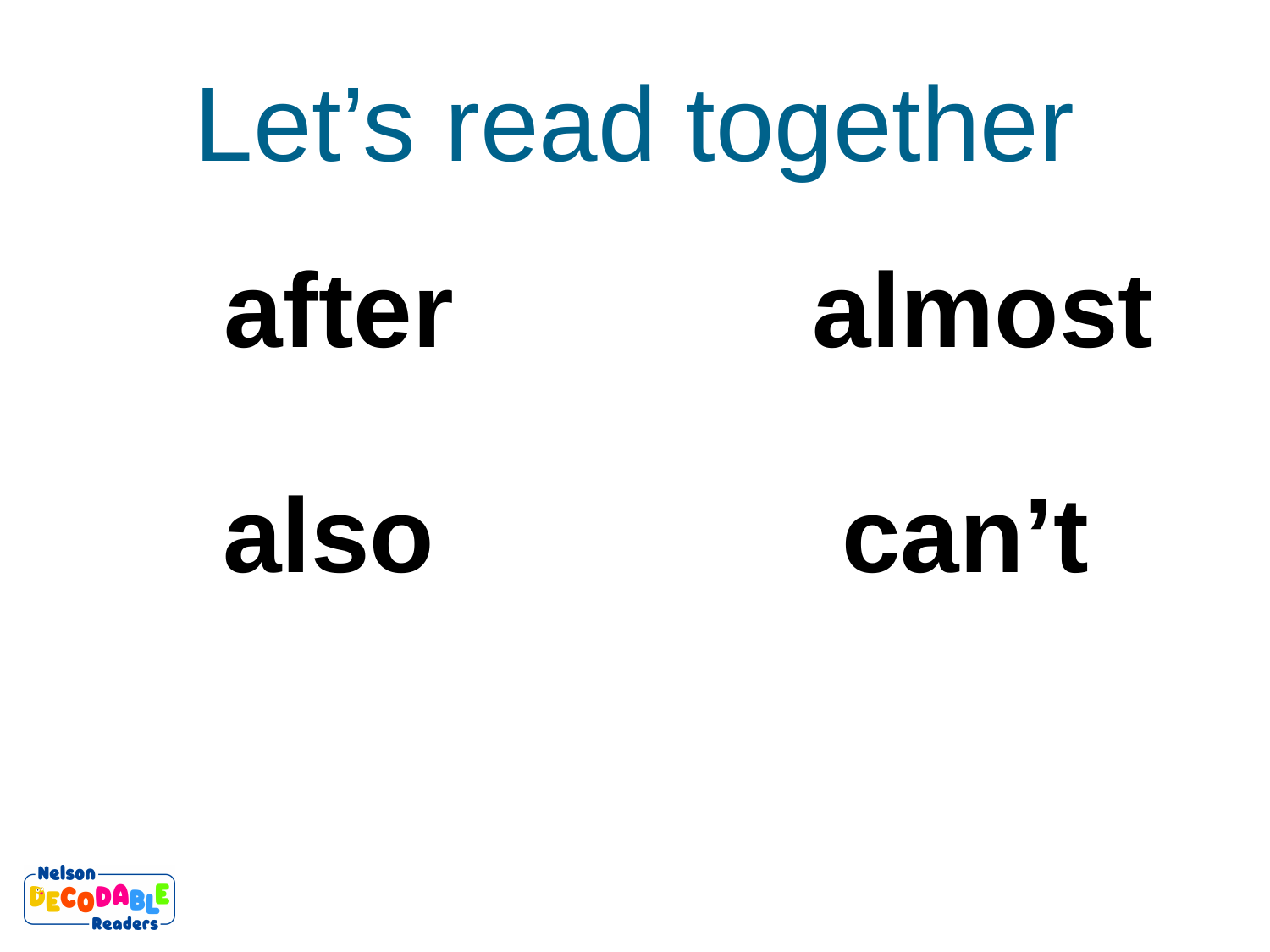

Let’s read together
after
almost
also
can’t